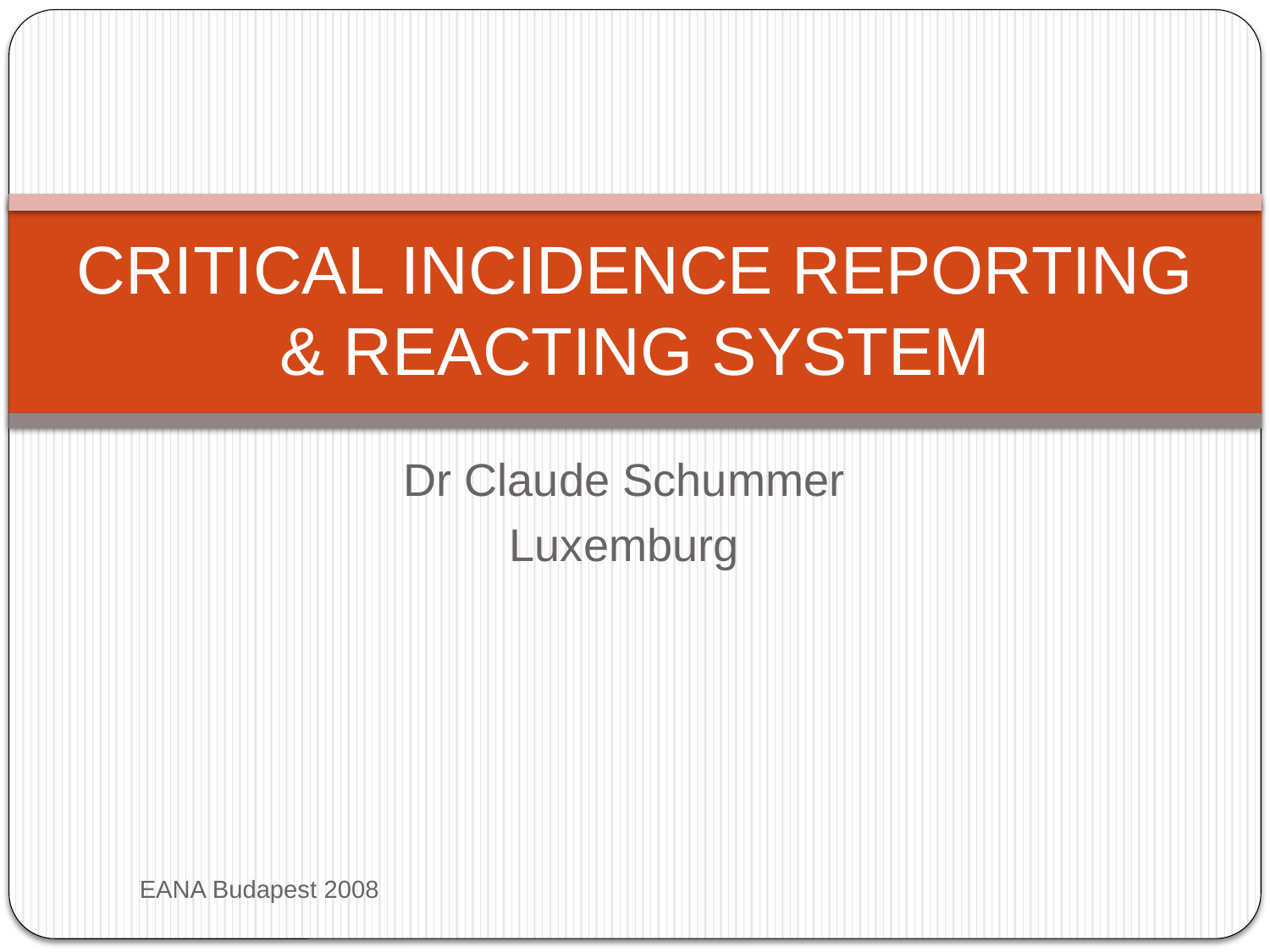

# CRITICAL INCIDENCE REPORTING & REACTING SYSTEM
Dr Claude Schummer
Luxemburg
EANA Budapest 2008